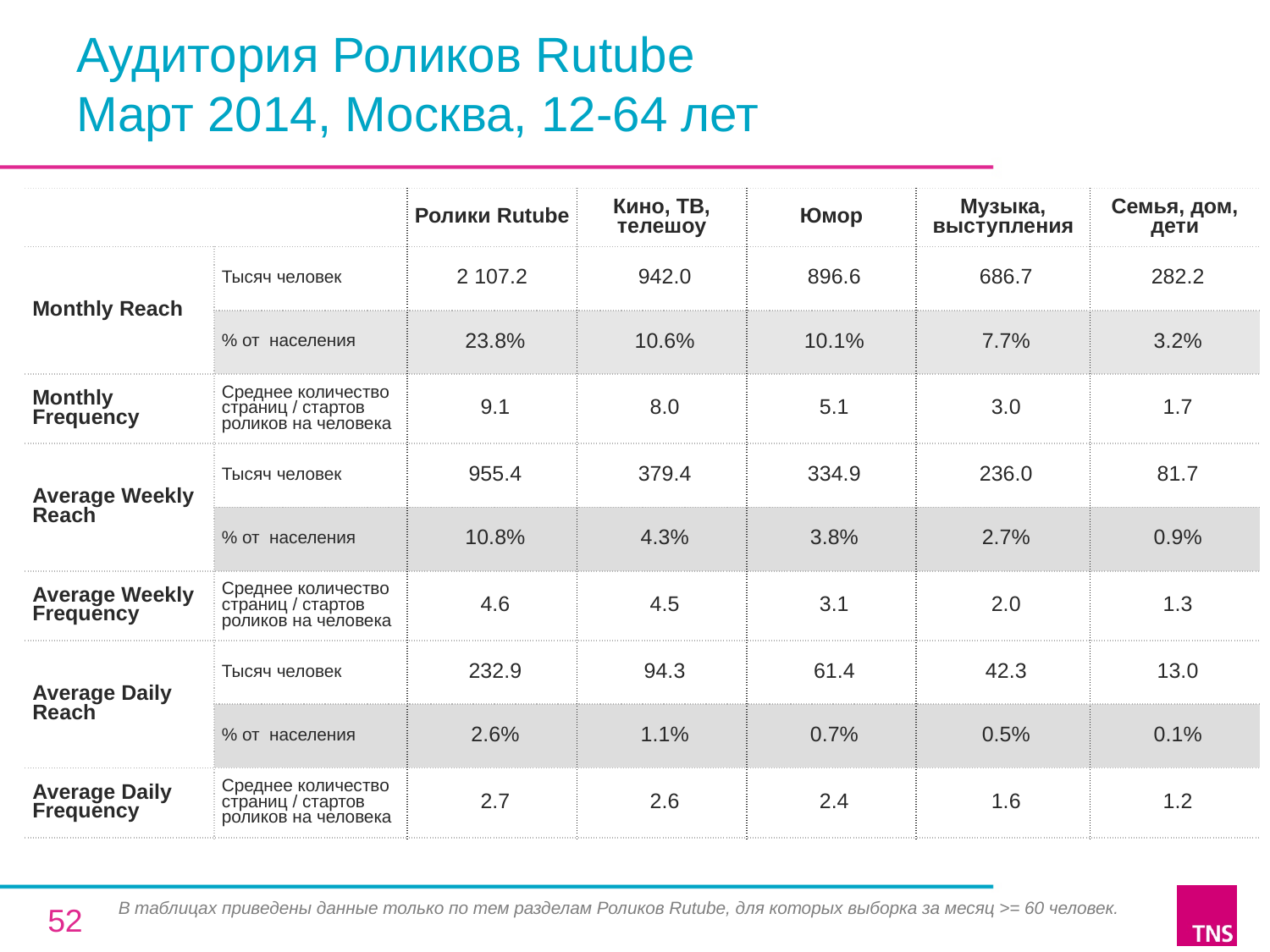

# Аудитория Роликов Rutube Март 2014, Москва, 12-64 лет
|  |  | Ролики Rutube | Кино, ТВ, телешоу | Юмор | Музыка, выступления | Семья, дом, дети |
| --- | --- | --- | --- | --- | --- | --- |
| Monthly Reach | Тысяч человек | 2 107.2 | 942.0 | 896.6 | 686.7 | 282.2 |
|  | % от населения | 23.8% | 10.6% | 10.1% | 7.7% | 3.2% |
| Monthly Frequency | Среднее количество страниц / стартов роликов на человека | 9.1 | 8.0 | 5.1 | 3.0 | 1.7 |
| Average Weekly Reach | Тысяч человек | 955.4 | 379.4 | 334.9 | 236.0 | 81.7 |
|  | % от населения | 10.8% | 4.3% | 3.8% | 2.7% | 0.9% |
| Average Weekly Frequency | Среднее количество страниц / стартов роликов на человека | 4.6 | 4.5 | 3.1 | 2.0 | 1.3 |
| Average Daily Reach | Тысяч человек | 232.9 | 94.3 | 61.4 | 42.3 | 13.0 |
|  | % от населения | 2.6% | 1.1% | 0.7% | 0.5% | 0.1% |
| Average Daily Frequency | Среднее количество страниц / стартов роликов на человека | 2.7 | 2.6 | 2.4 | 1.6 | 1.2 |
В таблицах приведены данные только по тем разделам Роликов Rutube, для которых выборка за месяц >= 60 человек.
52